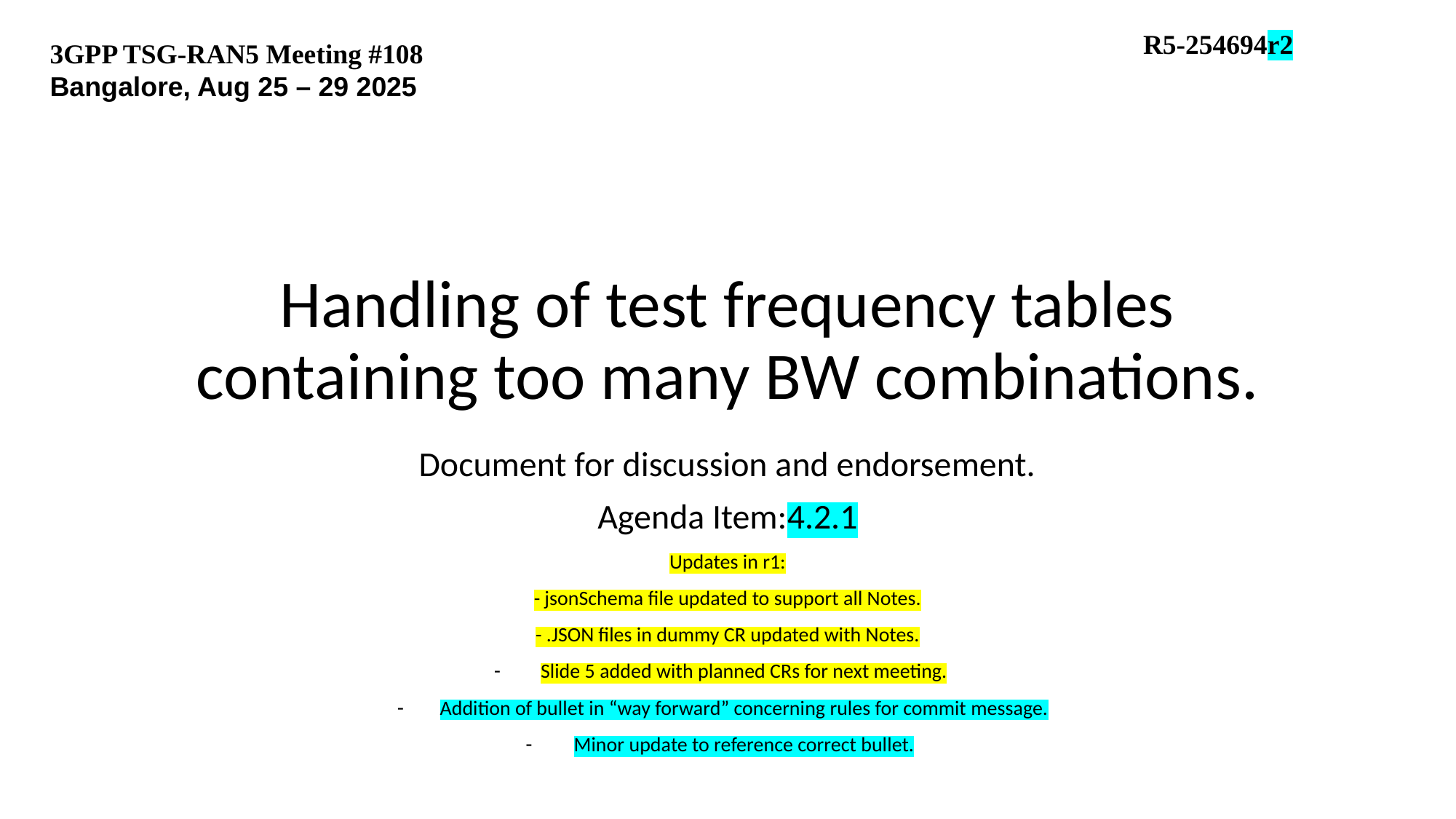

R5-254694r2

3GPP TSG-RAN5 Meeting #108
Bangalore, Aug 25 – 29 2025

# Handling of test frequency tables containing too many BW combinations.
Document for discussion and endorsement.
Agenda Item:4.2.1
Updates in r1:
- jsonSchema file updated to support all Notes.
- .JSON files in dummy CR updated with Notes.
Slide 5 added with planned CRs for next meeting.
Addition of bullet in “way forward” concerning rules for commit message.
Minor update to reference correct bullet.